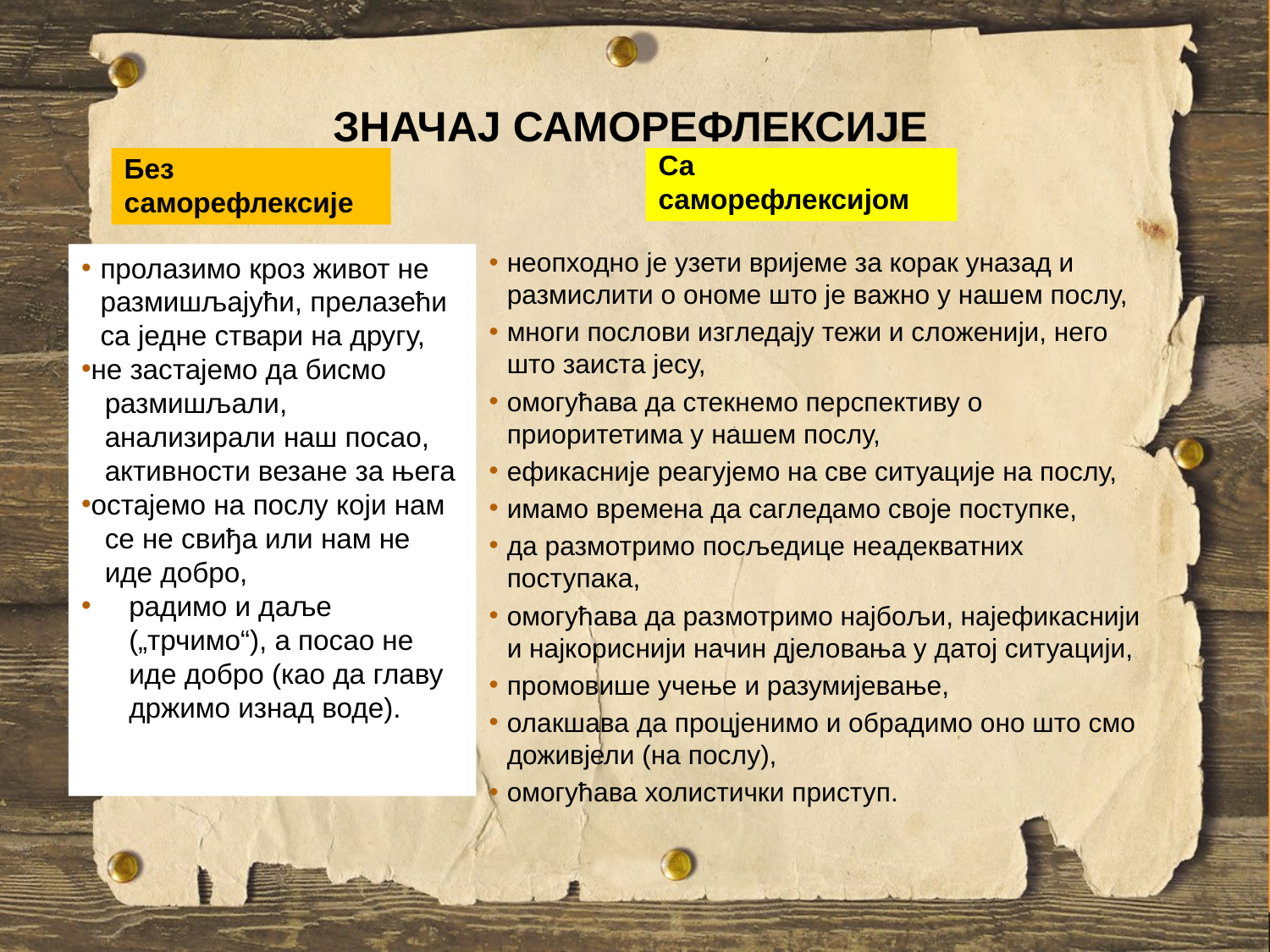

# ЗНАЧАЈ САМОРЕФЛЕКСИЈЕ
Без саморефлексије
Са саморефлексијом
неопходно је узети вријеме за корак уназад и размислити о ономе што је важно у нашем послу,
многи послови изгледају тежи и сложенији, него што заиста јесу,
омогућава да стекнемо перспективу о приоритетима у нашем послу,
ефикасније реагујемо на све ситуације на послу,
имамо времена да сагледамо своје поступке,
да размотримо посљедице неадекватних поступака,
омогућава да размотримо најбољи, најефикаснији и најкориснији начин дјеловања у датој ситуацији,
промовише учење и разумијевање,
олакшава да процјенимо и обрадимо оно што смо доживјели (на послу),
омогућава холистички приступ.

пролазимо кроз живот не размишљајући, прелазећи са једне ствари на другу,
не застајемо да бисмо
   размишљали,
   анализирали наш посао,
   активности везане за њега
остајемо на послу који нам
   се не свиђа или нам не
   иде добро,
радимо и даље („трчимо“), а посао не иде добро (као да главу држимо изнад воде).